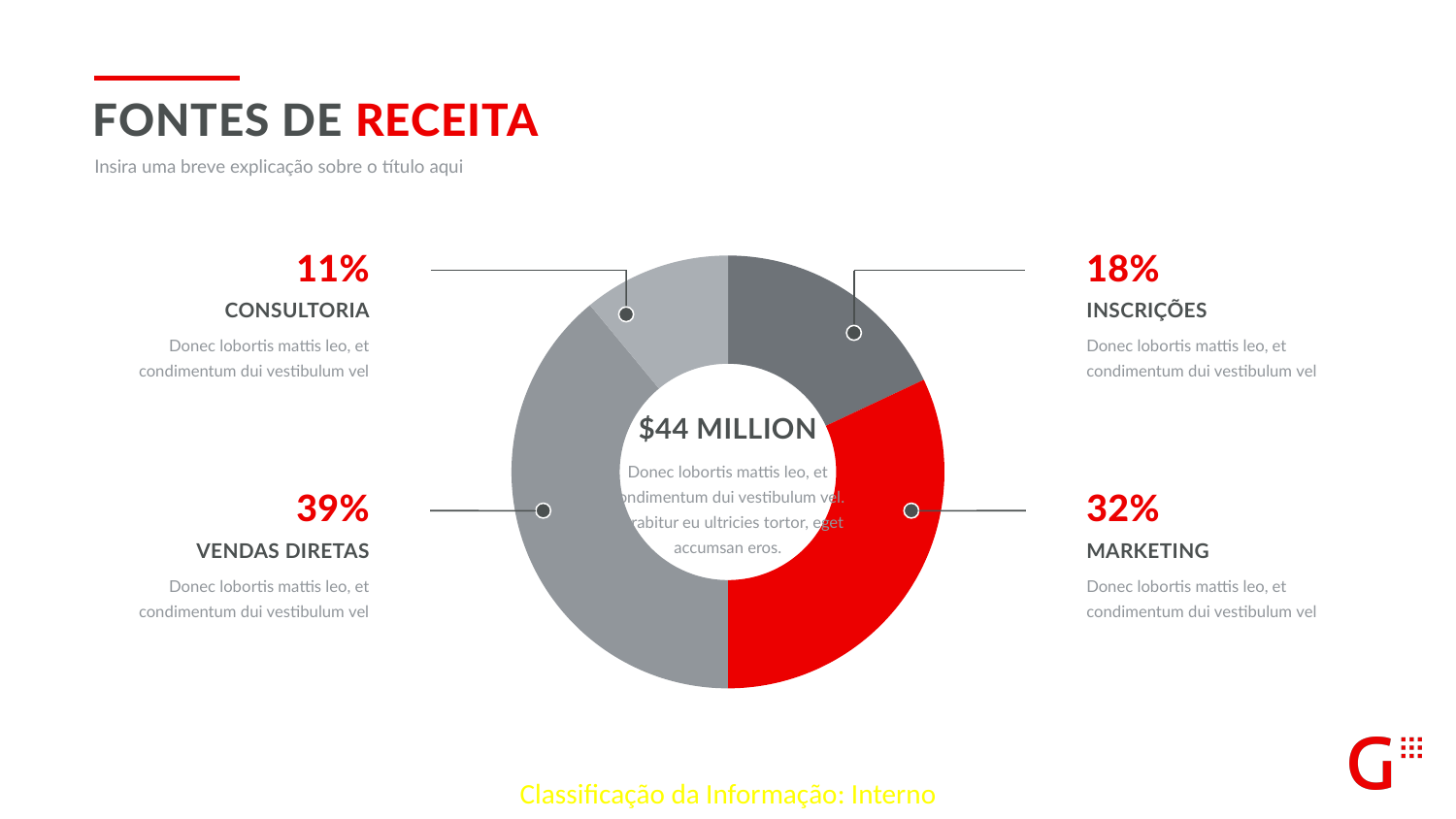

Fontes de Receita
Insira uma breve explicação sobre o título aqui

### Chart

| Category | Sales |
|---|---|
| 1st Qtr | 18.0 |
| 2nd Qtr | 32.0 |
| 3rd Qtr | 39.0 |
| 4th Qtr | 11.0 |
11%
18%
CONSULTORIA
INSCRIÇÕES

Donec lobortis mattis leo, et condimentum dui vestibulum vel
Donec lobortis mattis leo, et condimentum dui vestibulum vel
$44 Million
Donec lobortis mattis leo, et condimentum dui vestibulum vel. Curabitur eu ultricies tortor, eget accumsan eros.
39%
32%

VENDAS DIRETAS
Marketing
Donec lobortis mattis leo, et condimentum dui vestibulum vel
Donec lobortis mattis leo, et condimentum dui vestibulum vel